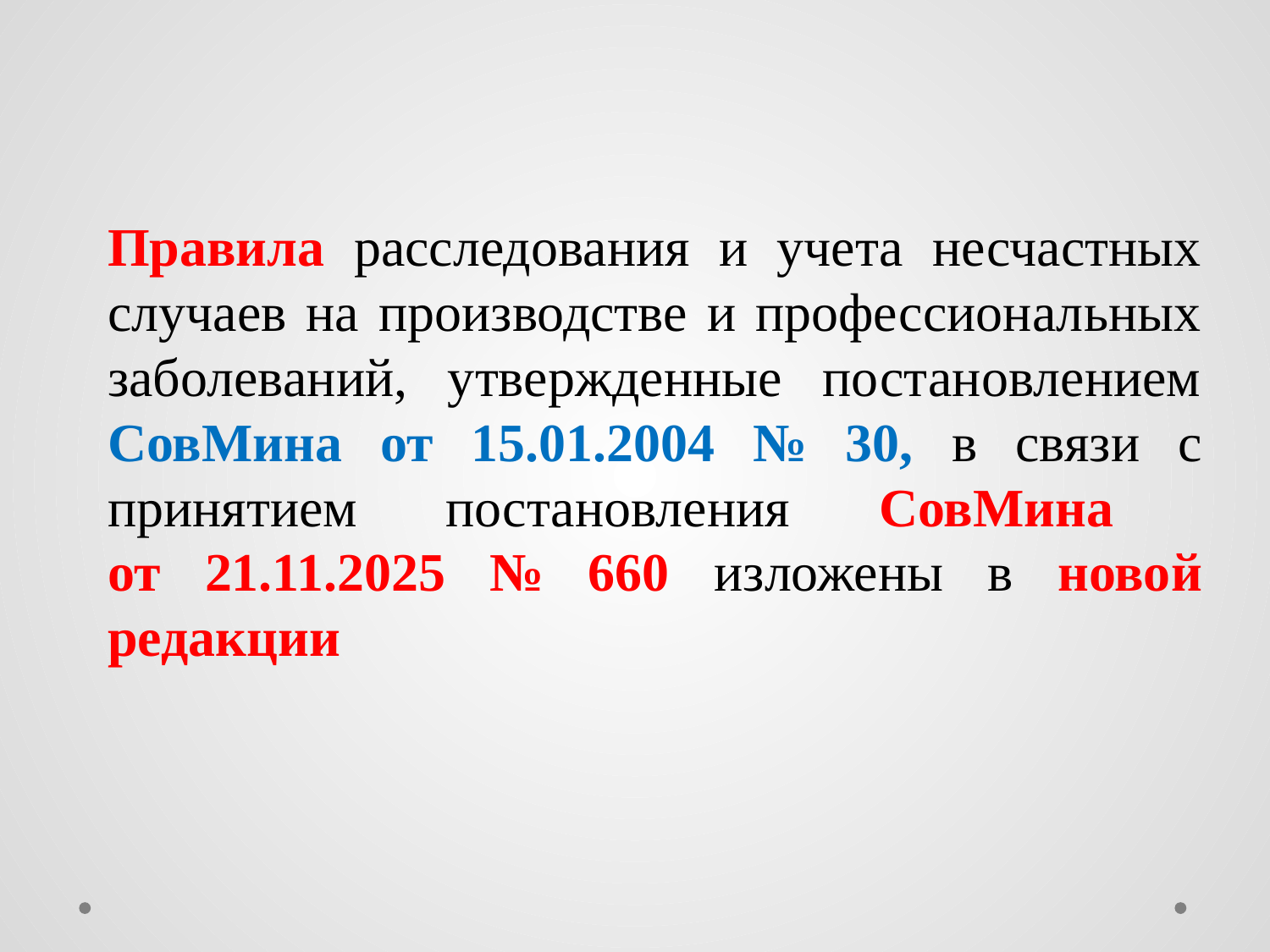

Правила расследования и учета несчастных случаев на производстве и профессиональных заболеваний, утвержденные постановлением СовМина от 15.01.2004 № 30, в связи с принятием постановления СовМина
от 21.11.2025 № 660 изложены в новой редакции